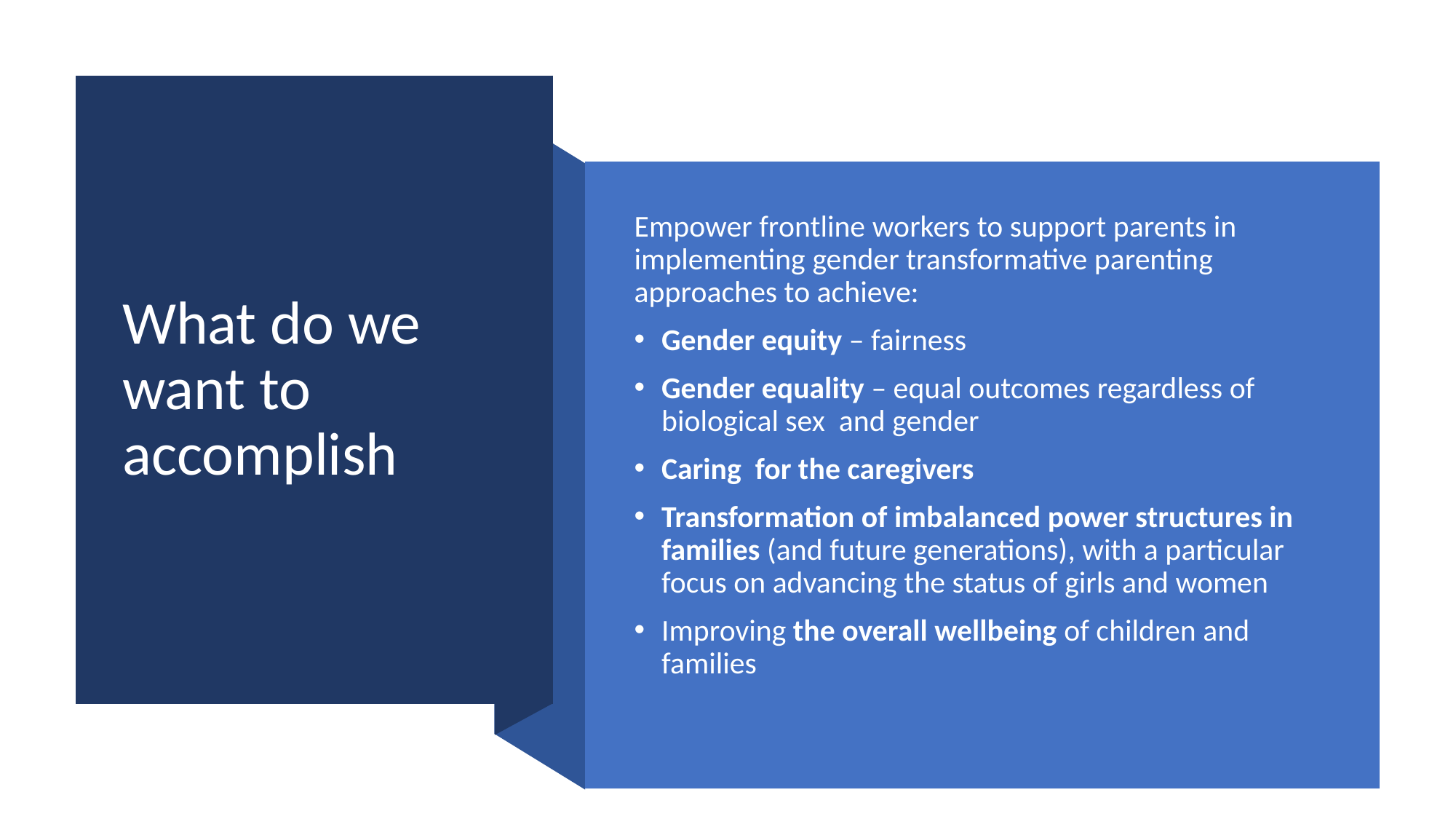

# What do we want to accomplish

Empower frontline workers to support parents in implementing gender transformative parenting approaches to achieve:
Gender equity – fairness
Gender equality – equal outcomes regardless of biological sex  and gender
Caring  for the caregivers
Transformation of imbalanced power structures in families (and future generations), with a particular focus on advancing the status of girls and women
Improving the overall wellbeing of children and families